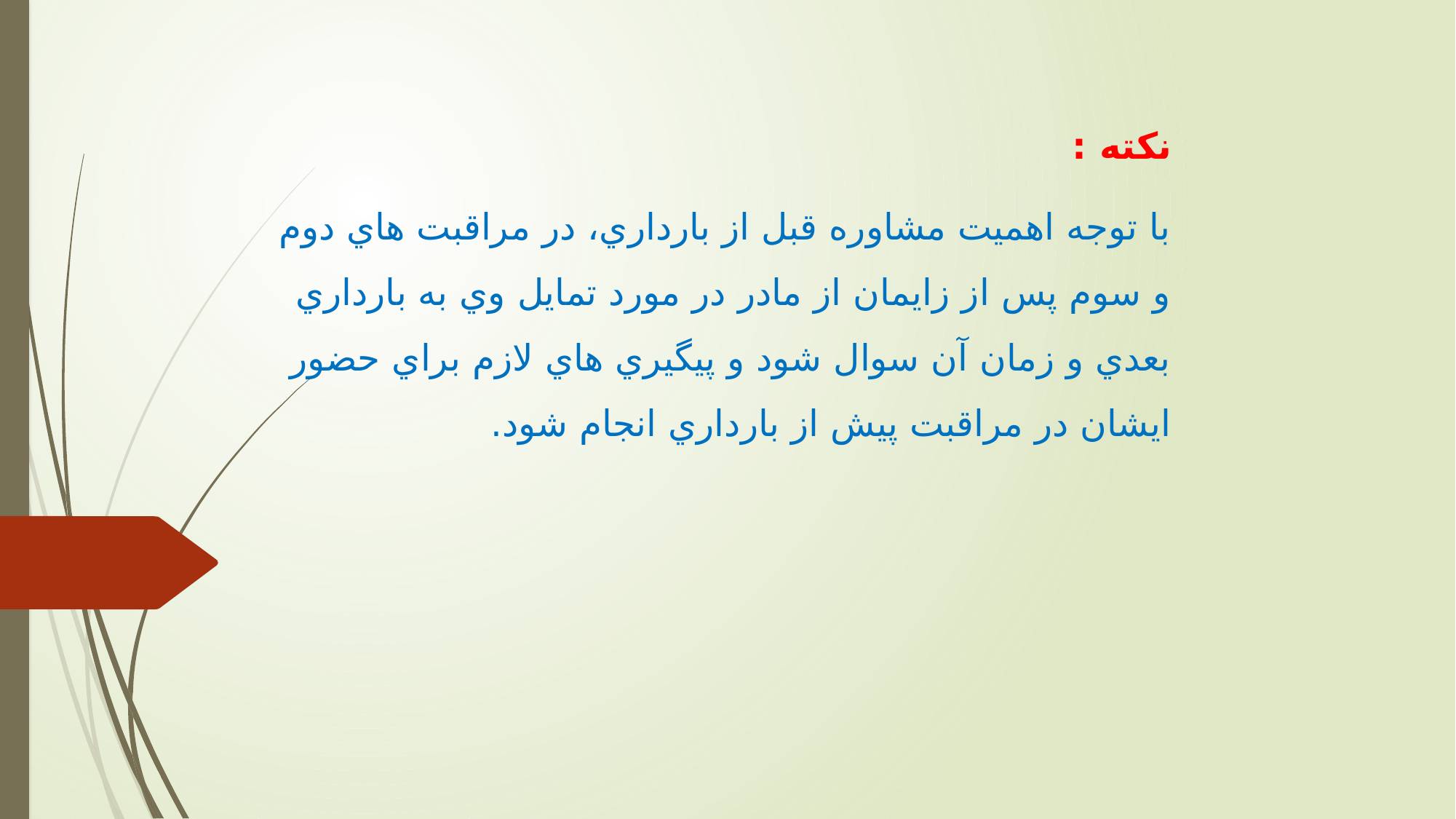

نکته :
با توجه اهمیت مشاوره قبل از بارداري، در مراقبت هاي دوم و سوم پس از زايمان از مادر در مورد تمايل وي به بارداري بعدي و زمان آن سوال شود و پیگیري هاي لازم براي حضور ايشان در مراقبت پیش از بارداري انجام شود.